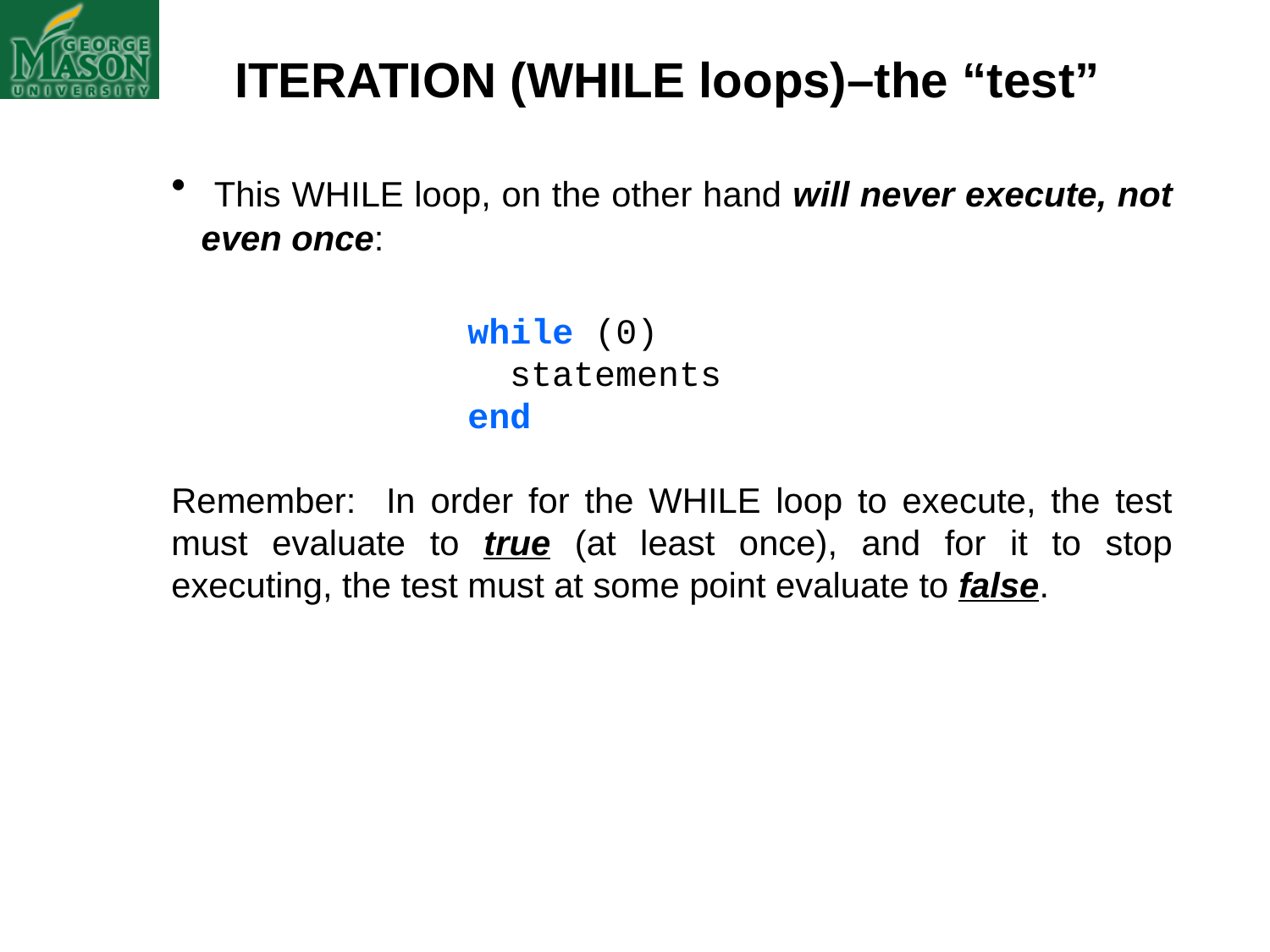

ITERATION (WHILE loops)–the “test”
 This WHILE loop, on the other hand will never execute, not even once:

		  while (0)
	          statements
		  end

Remember:  In order for the WHILE loop to execute, the test must evaluate to true (at least once), and for it to stop executing, the test must at some point evaluate to false.